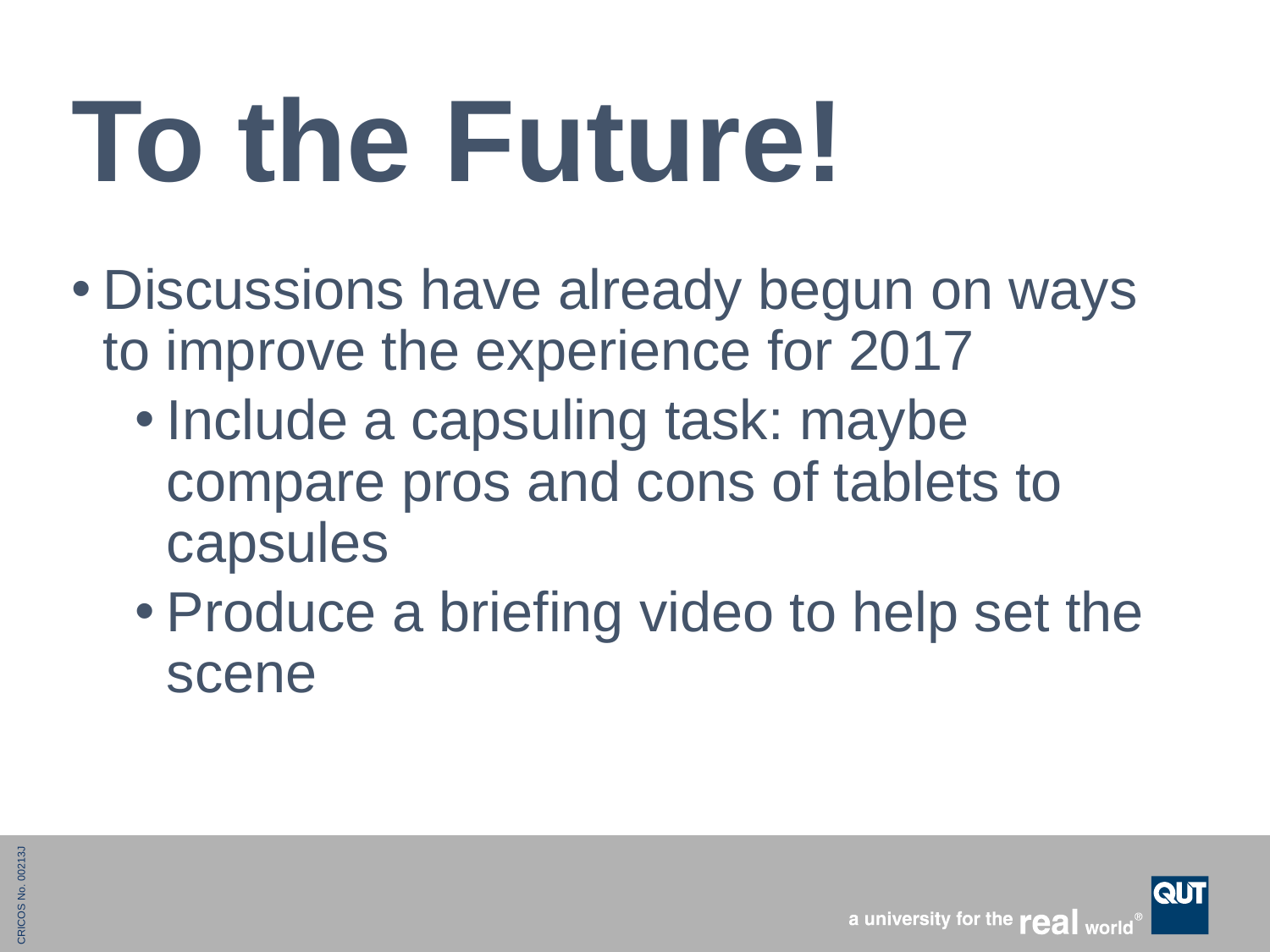

# To the Future!
Discussions have already begun on ways to improve the experience for 2017
Include a capsuling task: maybe compare pros and cons of tablets to capsules
Produce a briefing video to help set the scene